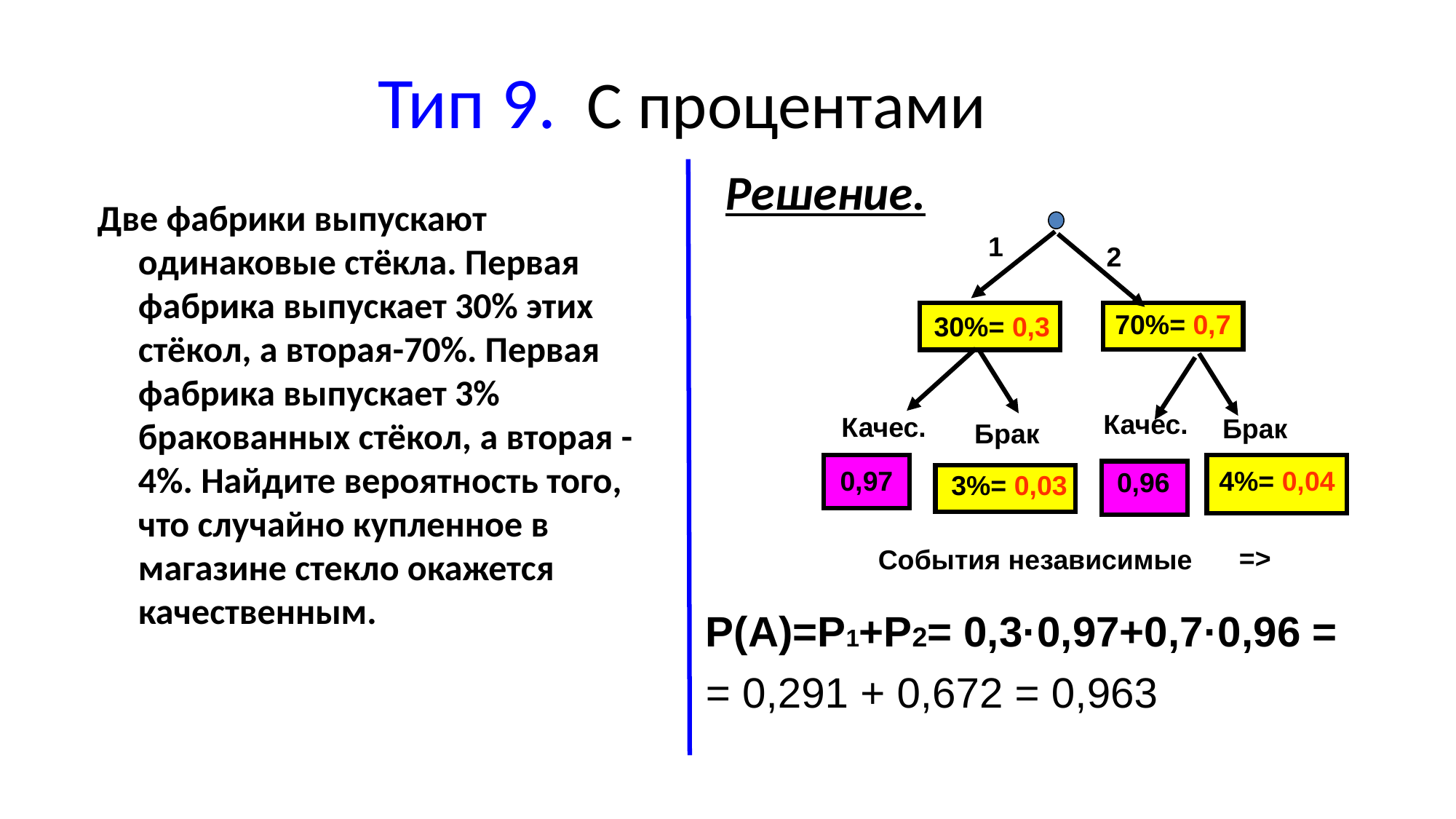

# Тип 9.  С процентами
Решение.

Две фабрики выпускают одинаковые стёкла. Первая фабрика выпускает 30% этих стёкол, а вторая-70%. Первая фабрика выпускает 3% бракованных стёкол, а вторая -4%. Найдите вероятность того, что случайно купленное в магазине стекло окажется качественным.

1

2
70%= 0,7

30%= 0,3

Качес.
Качес.
Брак
Брак

4%= 0,04

0,97
3%= 0,03
0,96

=>
События независимые
Р(А)=Р1+Р2= 0,3·0,97+0,7·0,96 =
= 0,291 + 0,672 = 0,963